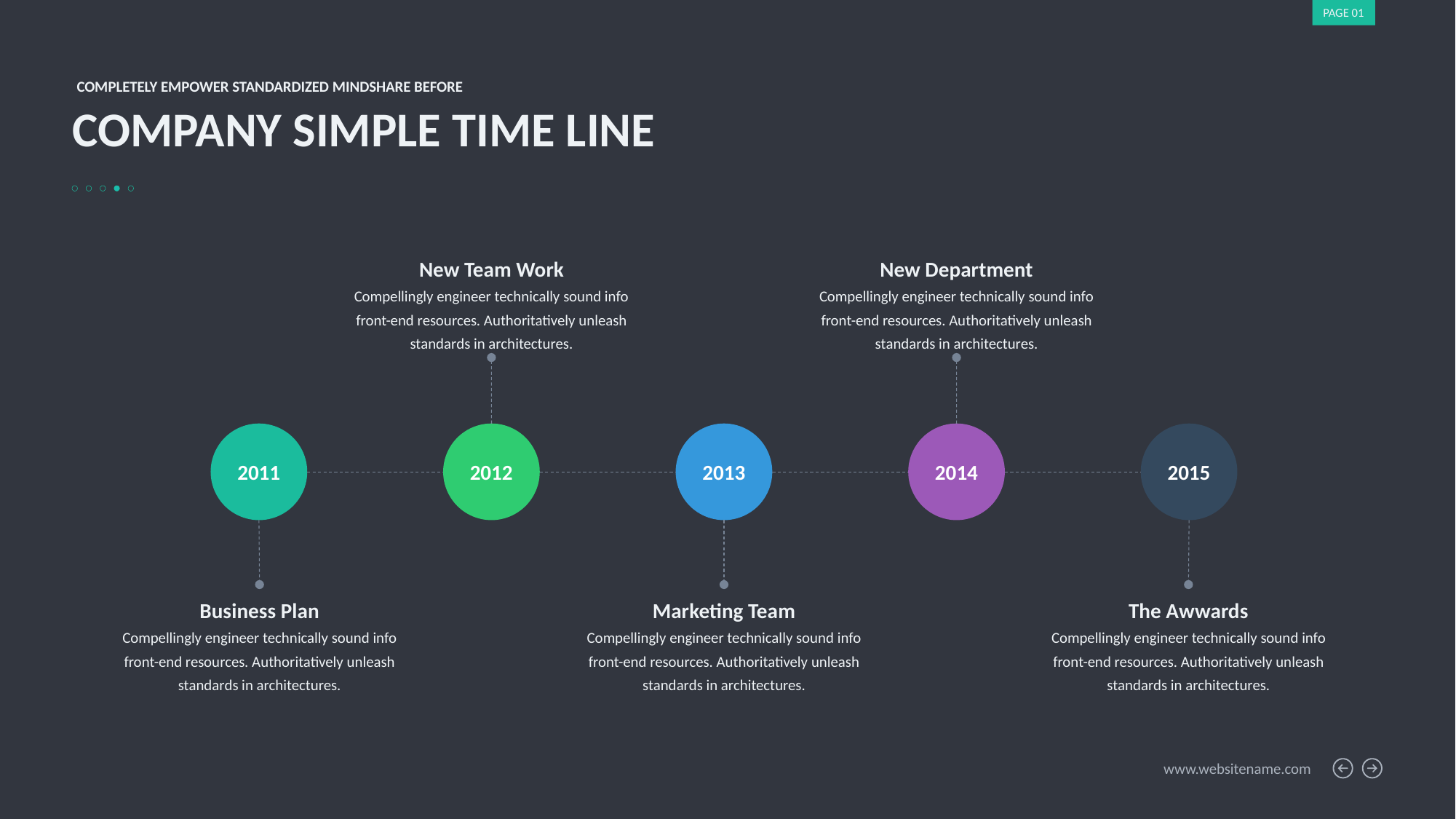

PAGE 01
COMPLETELY EMPOWER STANDARDIZED MINDSHARE BEFORE
COMPANY SIMPLE TIME LINE

New Team Work
Compellingly engineer technically sound info front-end resources. Authoritatively unleash standards in architectures.
New Department
Compellingly engineer technically sound info front-end resources. Authoritatively unleash standards in architectures.
2011
2012
2013
2014
2015
Business Plan
Compellingly engineer technically sound info front-end resources. Authoritatively unleash standards in architectures.
Marketing Team
Compellingly engineer technically sound info front-end resources. Authoritatively unleash standards in architectures.
The Awwards
Compellingly engineer technically sound info front-end resources. Authoritatively unleash standards in architectures.
www.websitename.com